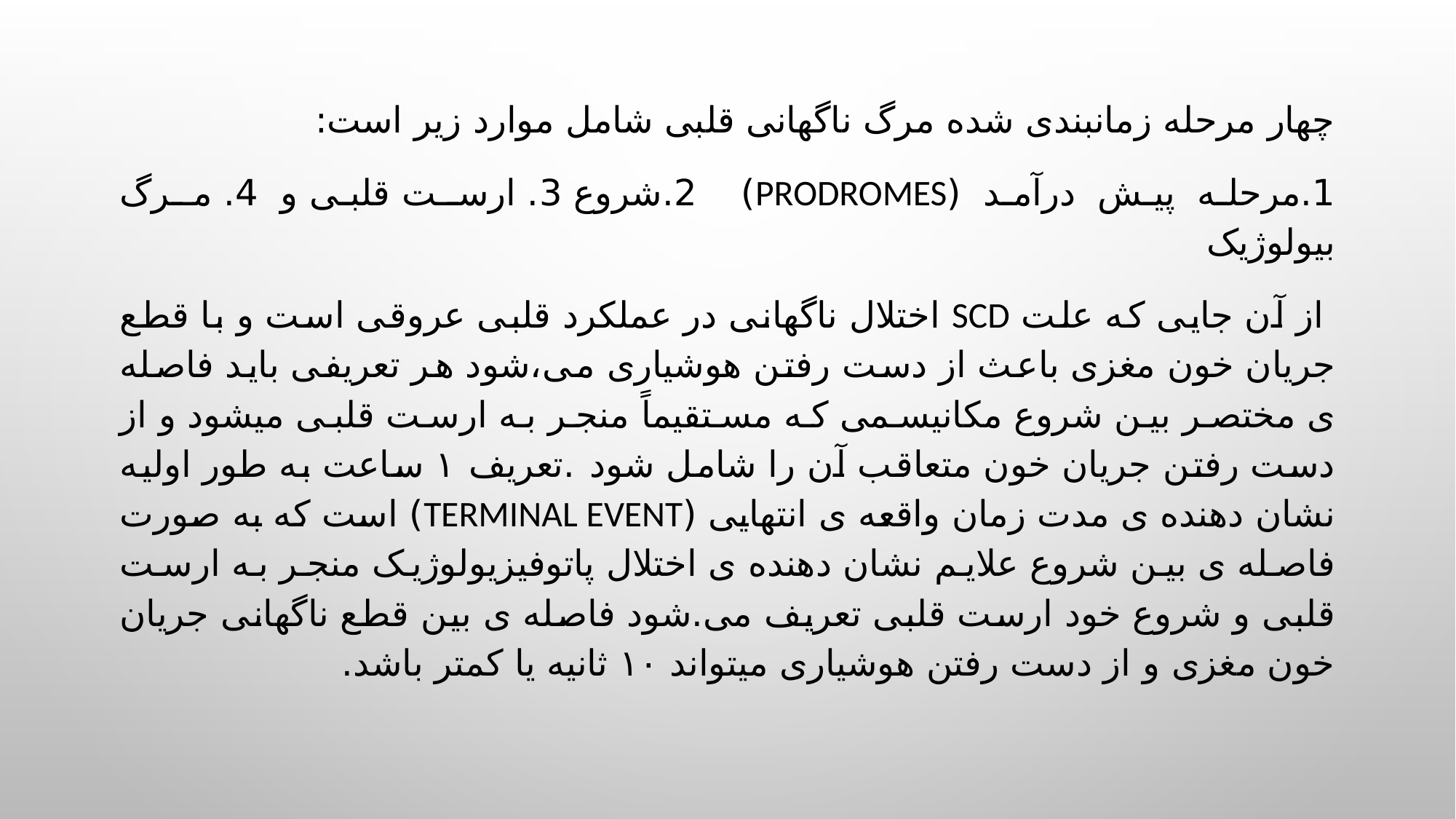

#
چهار مرحله زمانبندی شده مرگ ناگهانی قلبی شامل موارد زیر است:
1.مرحله پیش درآمد (prodromes)  2.شروع 3. ارسـت قلبی و 4. مـرگ بیولوژیک
 از آن جایی که علت SCD اختلال ناگهانی در عملکرد قلبی عروقی است و با قطع جریان خون مغزی باعث از دست رفتن هوشیاری می،شود هر تعریفی باید فاصله ی مختصر بین شروع مکانیسمی که مستقیماً منجر به ارست قلبی میشود و از دست رفتن جریان خون متعاقب آن را شامل شود .تعریف ۱ ساعت به طور اولیه نشان دهنده ی مدت زمان واقعه ی انتهایی (terminal event) است که به صورت فاصله ی بین شروع علایم نشان دهنده ی اختلال پاتوفیزیولوژیک منجر به ارست قلبی و شروع خود ارست قلبی تعریف می.شود فاصله ی بین قطع ناگهانی جریان خون مغزی و از دست رفتن هوشیاری میتواند ۱۰ ثانیه یا کمتر باشد.